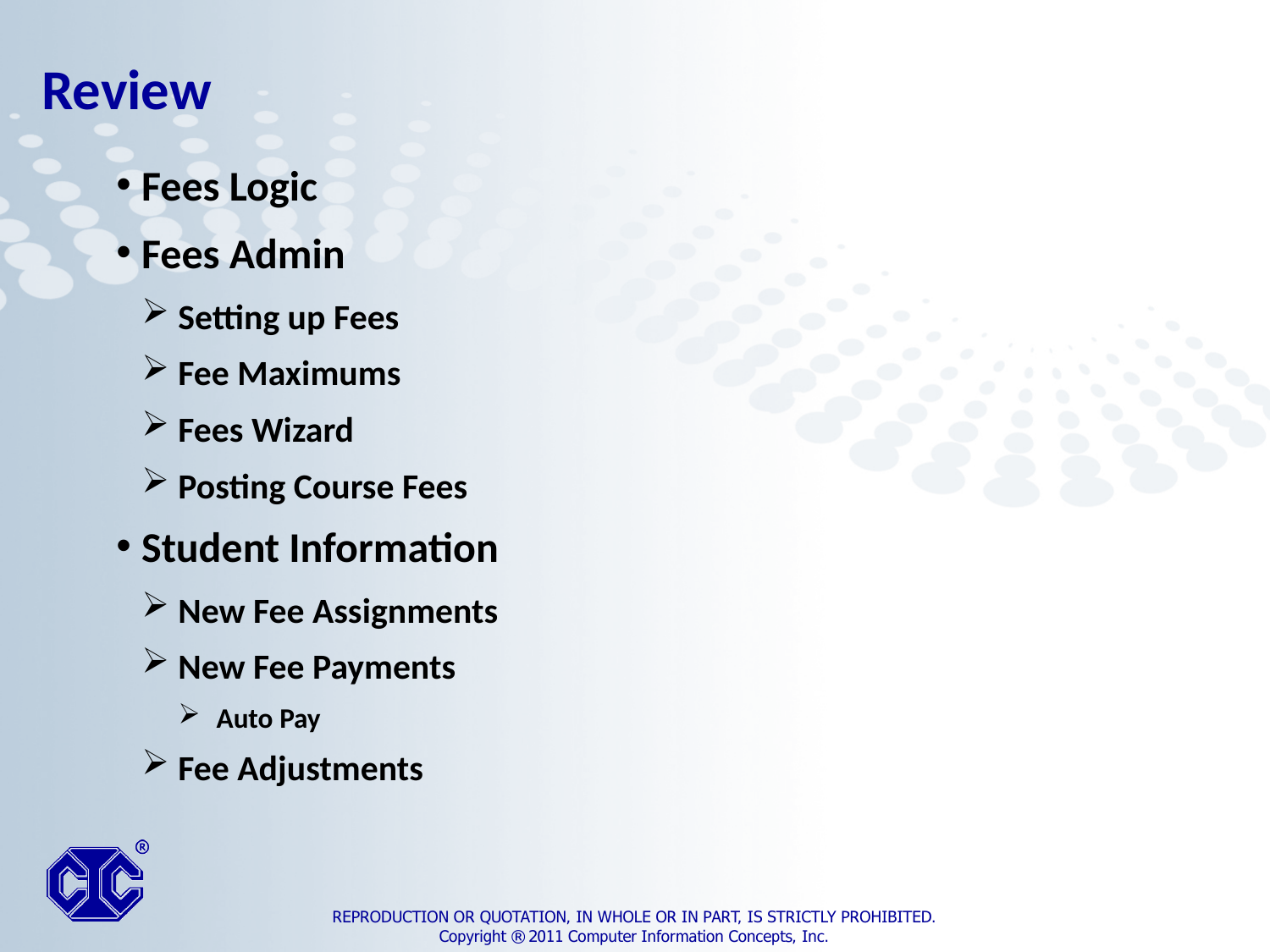

# Review
Fees Logic
Fees Admin
Setting up Fees
Fee Maximums
Fees Wizard
Posting Course Fees
Student Information
New Fee Assignments
New Fee Payments
Auto Pay
Fee Adjustments